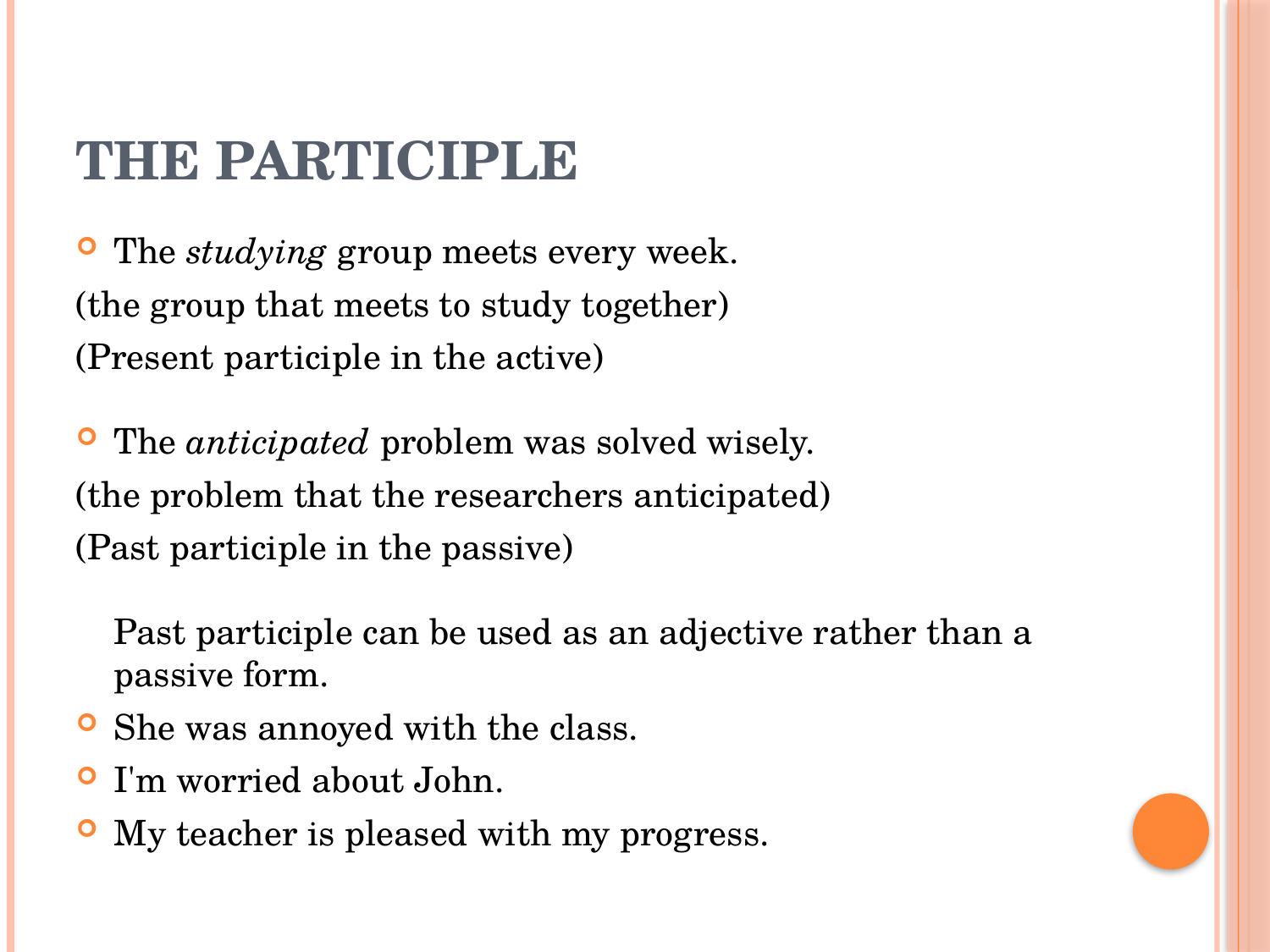

# The Participle
The studying group meets every week.
(the group that meets to study together)
(Present participle in the active)

The anticipated problem was solved wisely.
(the problem that the researchers anticipated)
(Past participle in the passive)

	Past participle can be used as an adjective rather than a passive form.
She was annoyed with the class.
I'm worried about John.
My teacher is pleased with my progress.